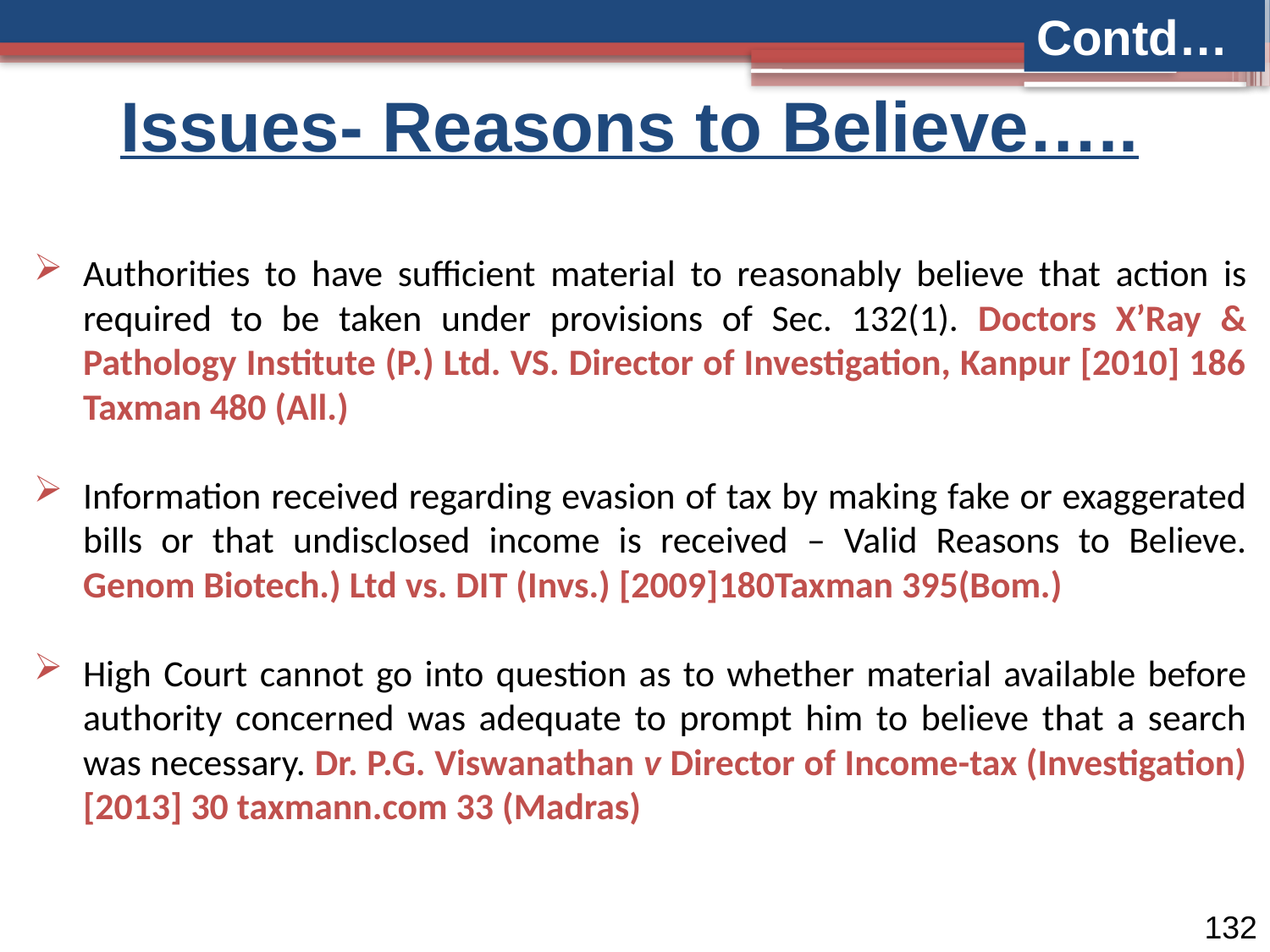

Contd…

Issues- Reasons to Believe…..

Authorities to have sufficient material to reasonably believe that action is required to be taken under provisions of Sec. 132(1). Doctors X’Ray & Pathology Institute (P.) Ltd. VS. Director of Investigation, Kanpur [2010] 186 Taxman 480 (All.)

Information received regarding evasion of tax by making fake or exaggerated bills or that undisclosed income is received – Valid Reasons to Believe. Genom Biotech.) Ltd vs. DIT (Invs.) [2009]180Taxman 395(Bom.)

High Court cannot go into question as to whether material available before authority concerned was adequate to prompt him to believe that a search was necessary. Dr. P.G. Viswanathan v Director of Income-tax (Investigation) [2013] 30 taxmann.com 33 (Madras)

132